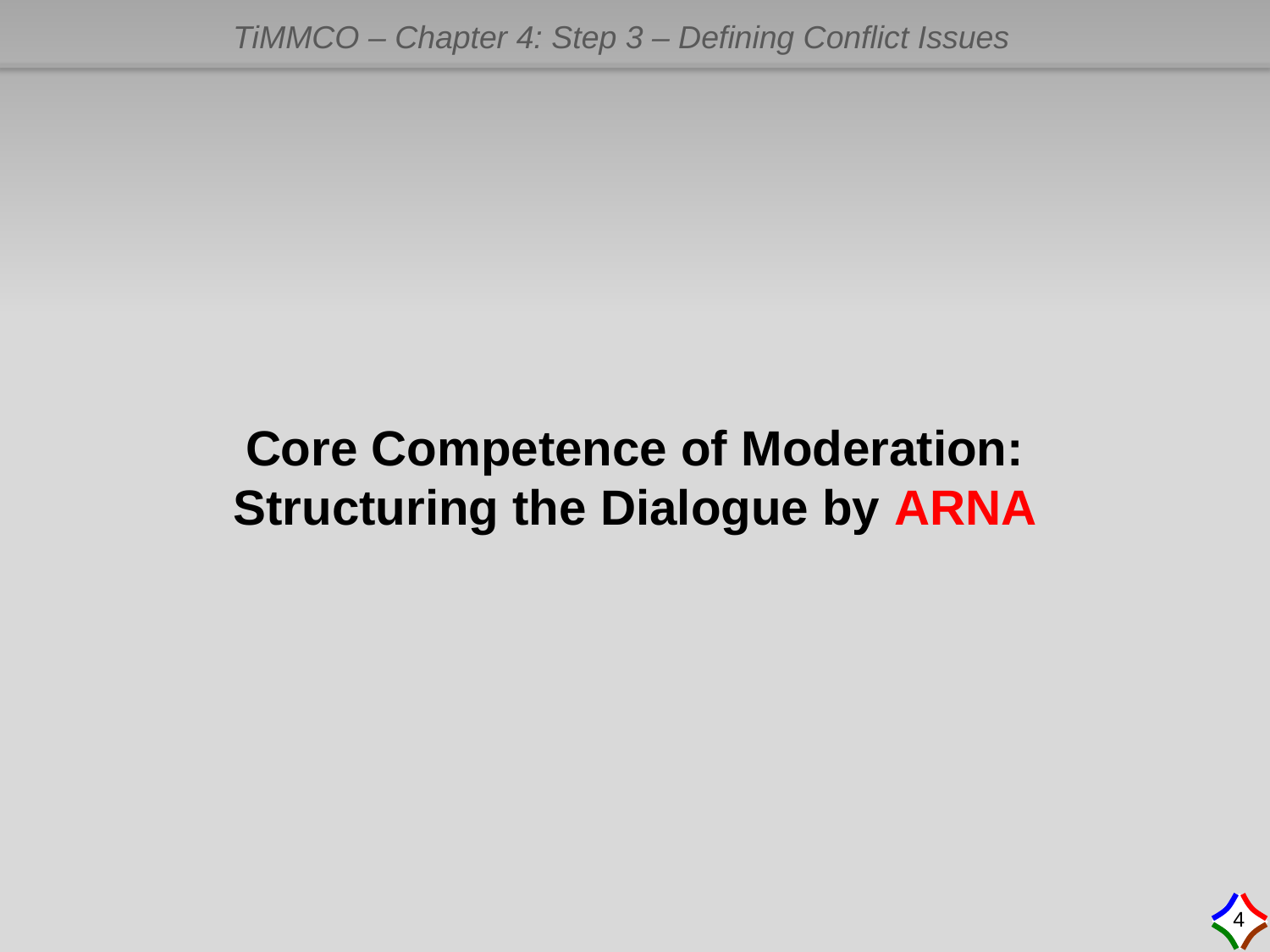

Core Competence of Moderation:
Structuring the Dialogue by ARNA
4